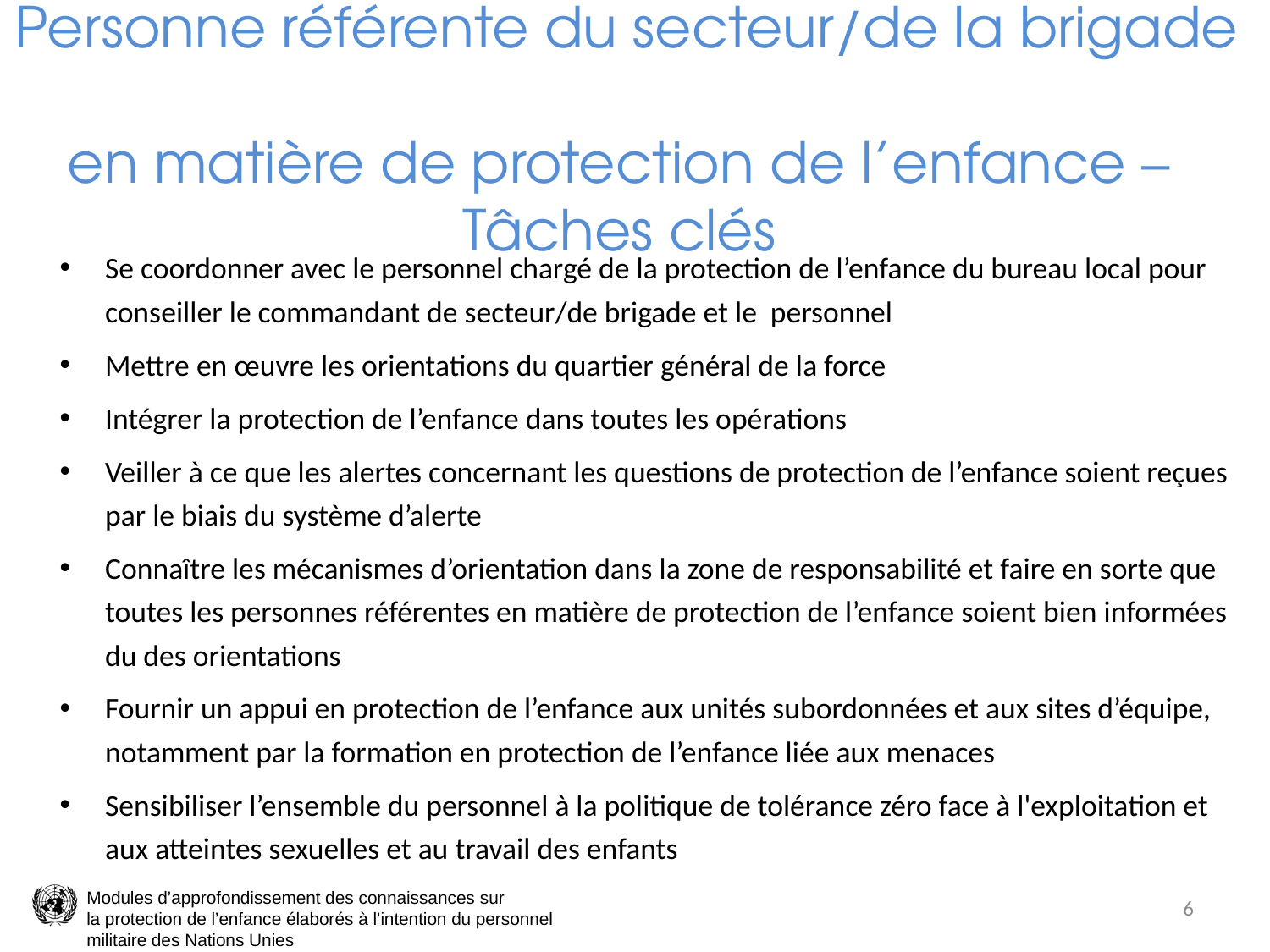

# Personne référente du secteur/de la brigade en matière de protection de l’enfance – Tâches clés

Se coordonner avec le personnel chargé de la protection de l’enfance du bureau local pour conseiller le commandant de secteur/de brigade et le  personnel
Mettre en œuvre les orientations du quartier général de la force
Intégrer la protection de l’enfance dans toutes les opérations
Veiller à ce que les alertes concernant les questions de protection de l’enfance soient reçues par le biais du système d’alerte
Connaître les mécanismes d’orientation dans la zone de responsabilité et faire en sorte que toutes les personnes référentes en matière de protection de l’enfance soient bien informées du des orientations
Fournir un appui en protection de l’enfance aux unités subordonnées et aux sites d’équipe, notamment par la formation en protection de l’enfance liée aux menaces
Sensibiliser l’ensemble du personnel à la politique de tolérance zéro face à l'exploitation et aux atteintes sexuelles et au travail des enfants
6